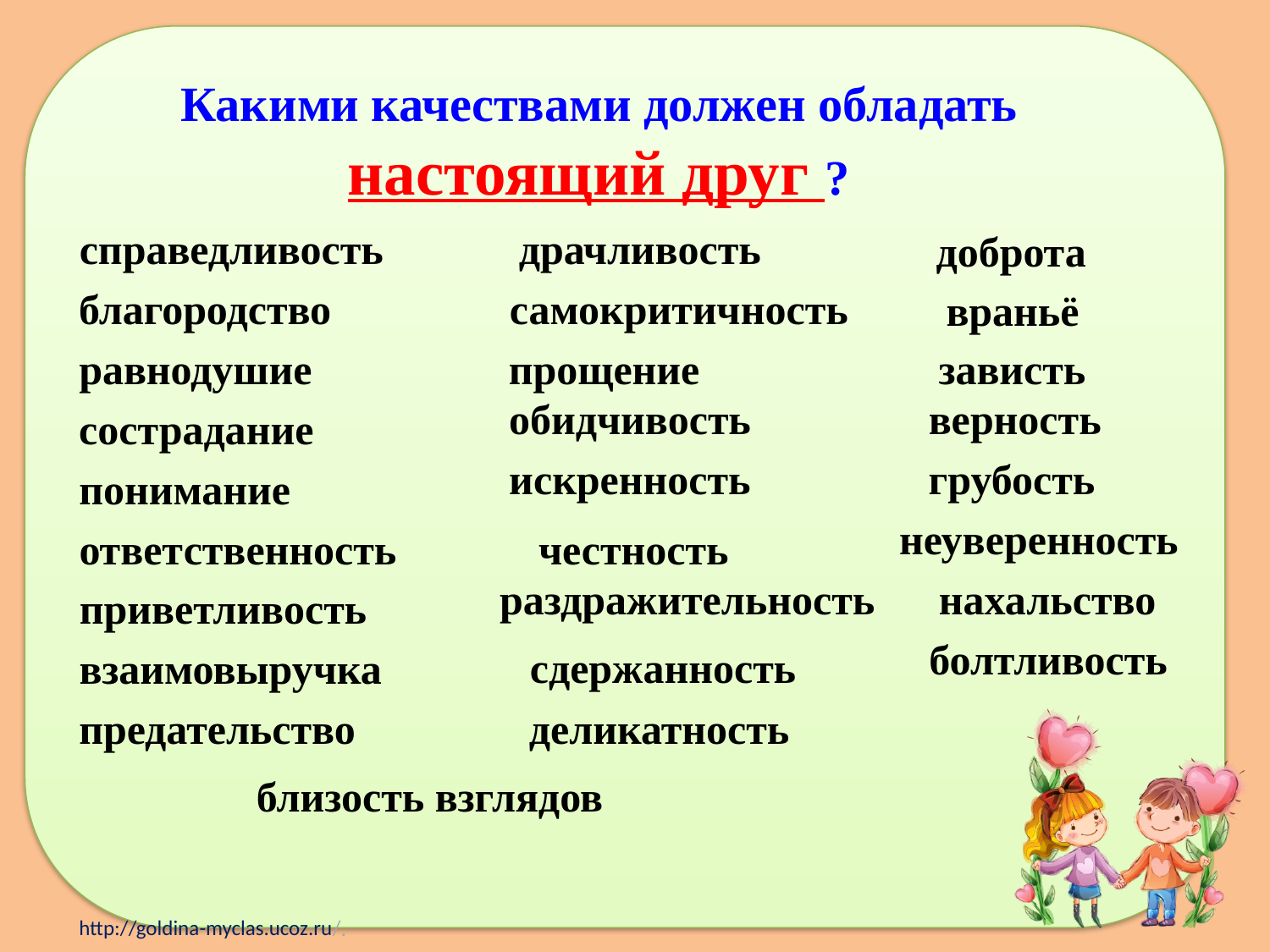

Какими качествами должен обладать
настоящий друг ?
справедливость
драчливость
доброта
благородство
самокритичность
враньё
равнодушие
прощение
зависть
обидчивость
верность
сострадание
искренность
грубость
понимание
неуверенность
ответственность
честность
раздражительность
нахальство
приветливость
болтливость
сдержанность
взаимовыручка
предательство
деликатность
близость взглядов